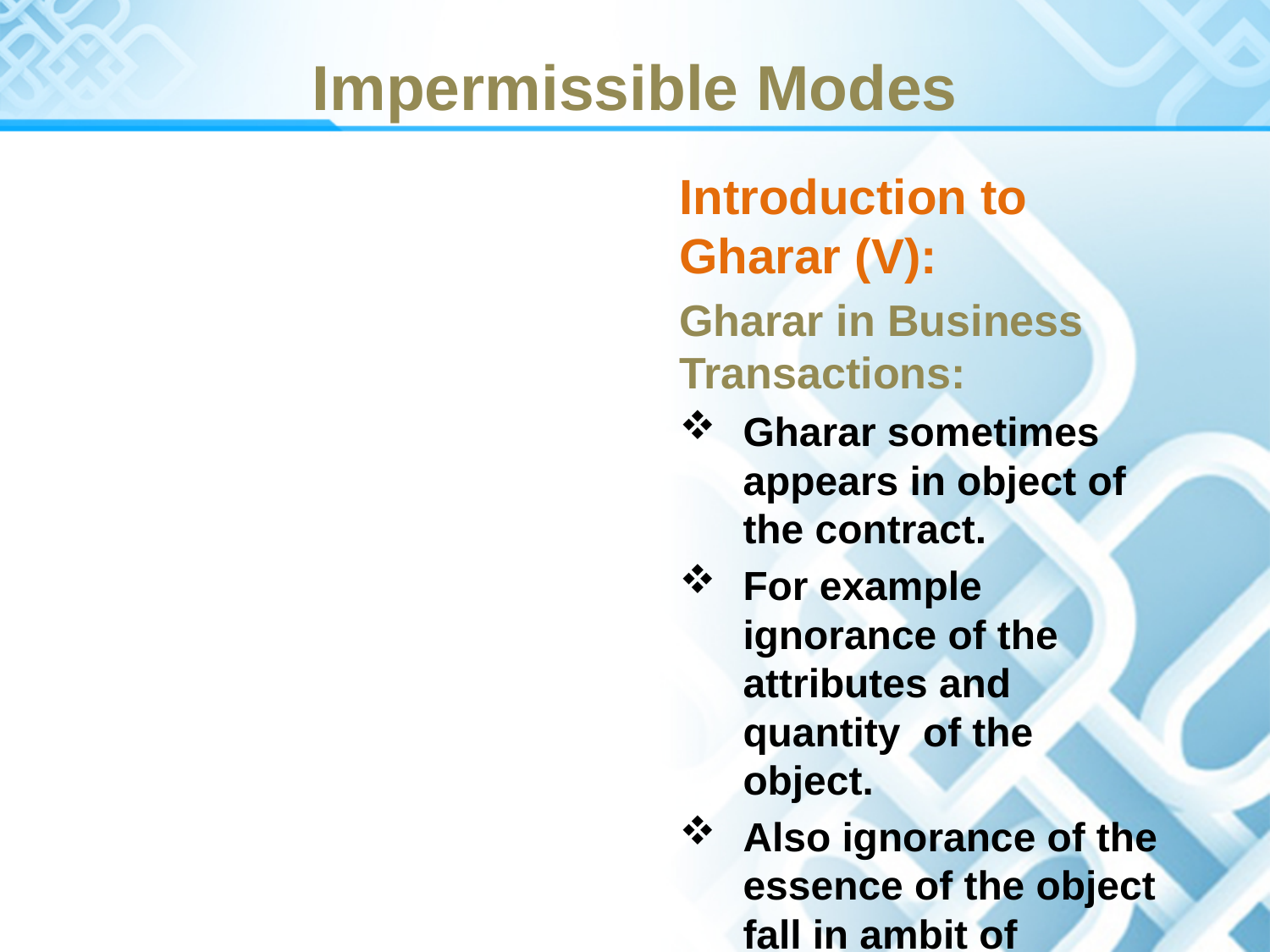

Impermissible Modes
Introduction to Gharar (V):
Gharar in Business Transactions:
Gharar sometimes appears in object of the contract.
For example ignorance of the attributes and quantity  of the object.
Also ignorance of the essence of the object fall in ambit of Gharar like: